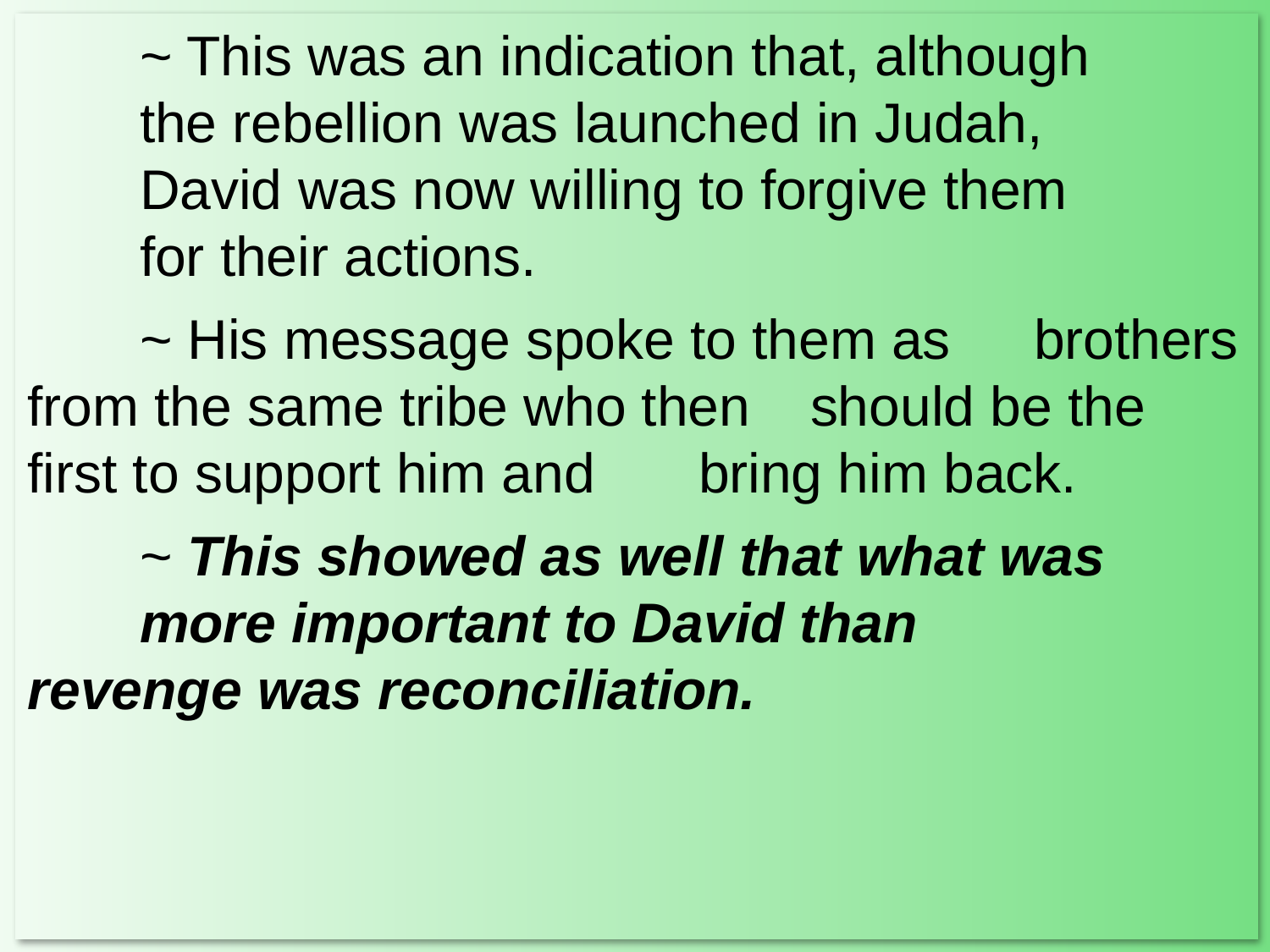

~ This was an indication that, although 					the rebellion was launched in Judah, 					David was now willing to forgive them 					for their actions.
		~ His message spoke to them as 						brothers from the same tribe who then 					should be the first to support him and 					bring him back.
		~ This showed as well that what was 					more important to David than 						revenge was reconciliation.